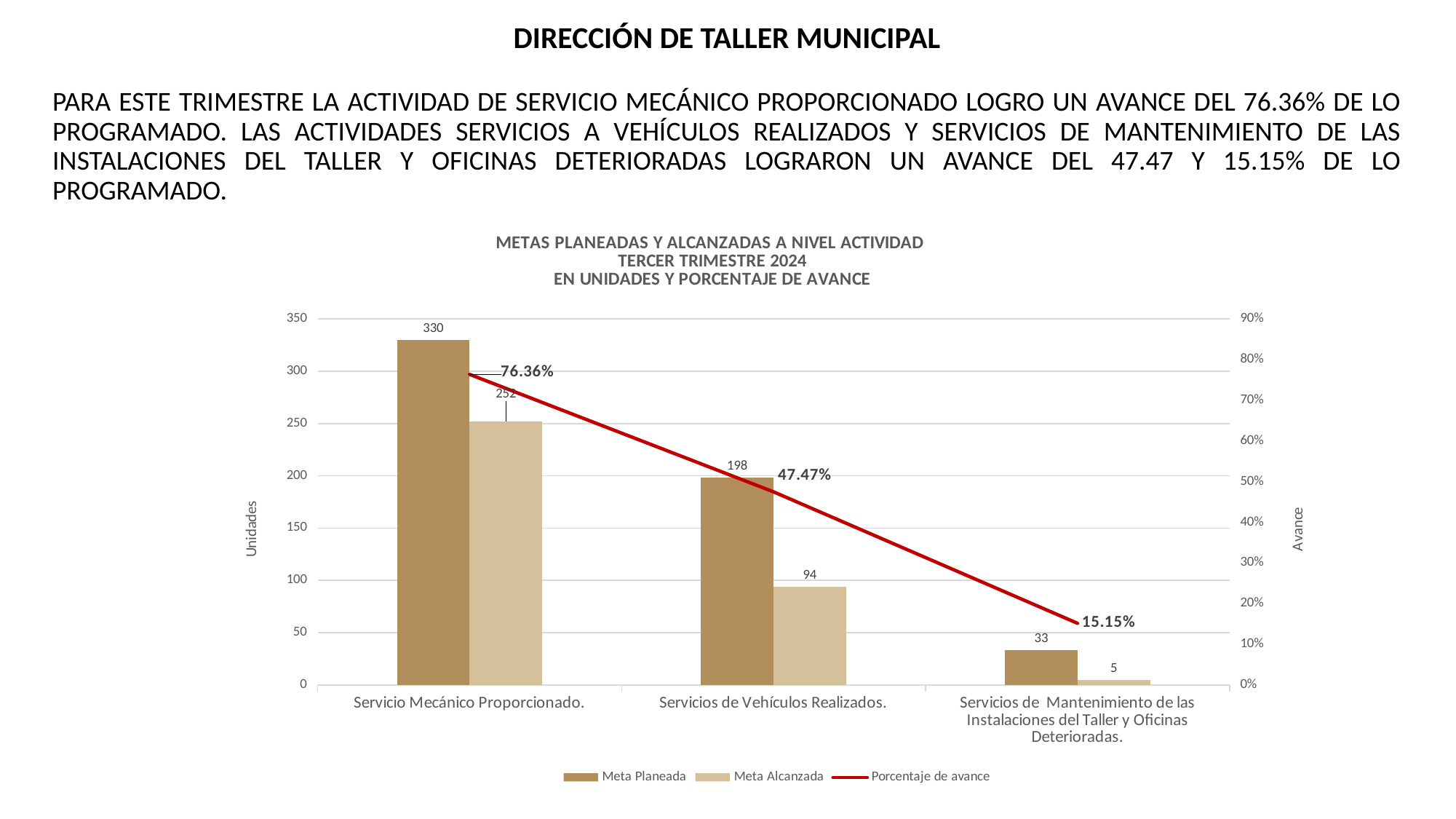

DIRECCIÓN DE TALLER MUNICIPAL
PARA ESTE TRIMESTRE LA ACTIVIDAD DE SERVICIO MECÁNICO PROPORCIONADO LOGRO UN AVANCE DEL 76.36% DE LO PROGRAMADO. LAS ACTIVIDADES SERVICIOS A VEHÍCULOS REALIZADOS Y SERVICIOS DE MANTENIMIENTO DE LAS INSTALACIONES DEL TALLER Y OFICINAS DETERIORADAS LOGRARON UN AVANCE DEL 47.47 Y 15.15% DE LO PROGRAMADO.

### Chart: METAS PLANEADAS Y ALCANZADAS A NIVEL ACTIVIDAD
TERCER TRIMESTRE 2024
EN UNIDADES Y PORCENTAJE DE AVANCE

| Category | Meta Planeada | Meta Alcanzada |  |
|---|---|---|---|
| Servicio Mecánico Proporcionado. | 330.0 | 252.0 | 0.7636363636363637 |
| Servicios de Vehículos Realizados. | 198.0 | 94.0 | 0.47474747474747475 |
| Servicios de  Mantenimiento de las Instalaciones del Taller y Oficinas Deterioradas. | 33.0 | 5.0 | 0.15151515151515152 |